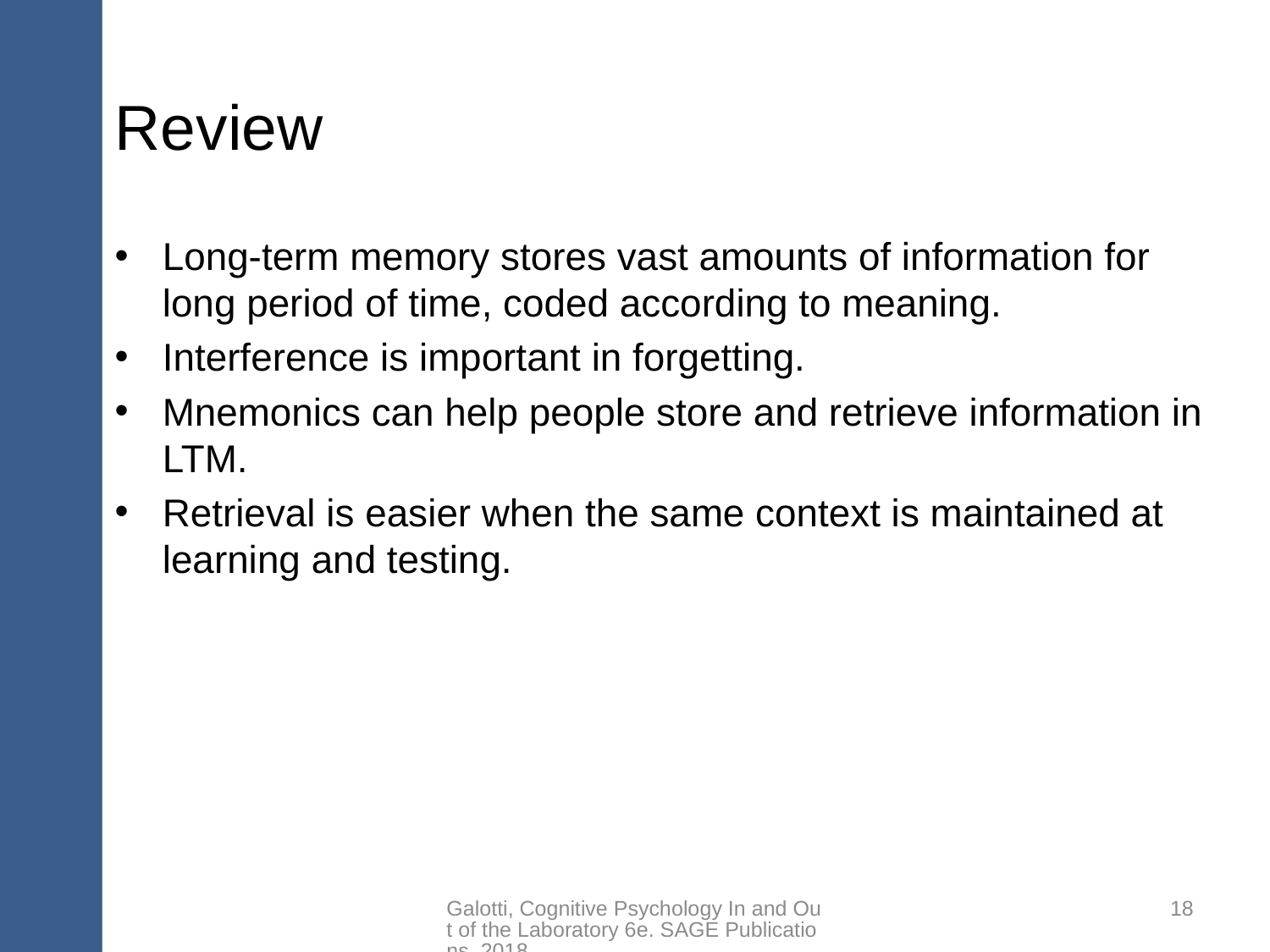

# Review
Long-term memory stores vast amounts of information for long period of time, coded according to meaning.
Interference is important in forgetting.
Mnemonics can help people store and retrieve information in LTM.
Retrieval is easier when the same context is maintained at learning and testing.
Galotti, Cognitive Psychology In and Out of the Laboratory 6e. SAGE Publications, 2018.
18